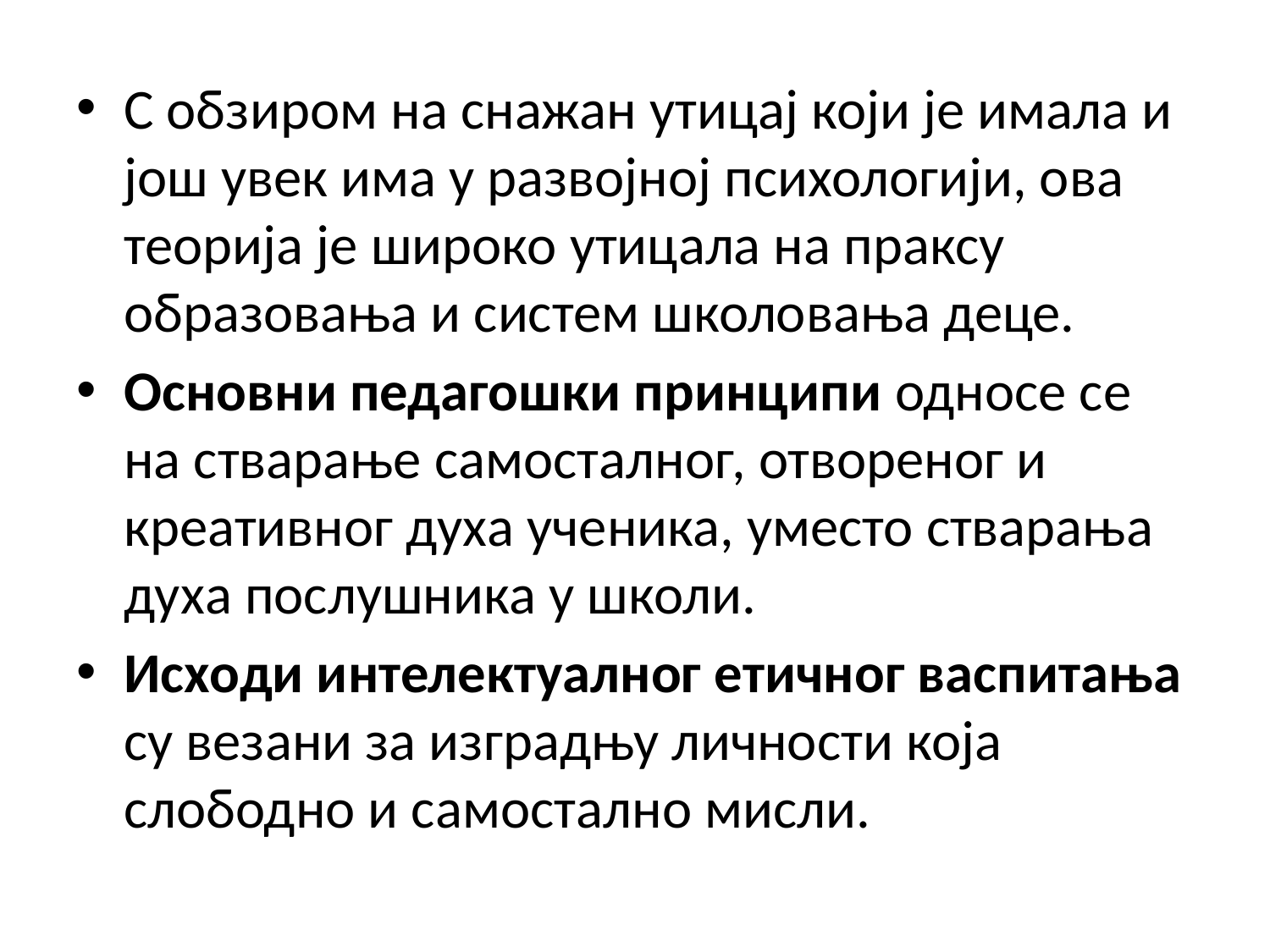

С обзиром на снажан утицај који је имала и још увек има у развојној психологији, ова теорија је широко утицала на праксу образовања и систем школовања деце.
Основни педагошки принципи односе се на стварање самосталног, отвореног и креативног духа ученика, уместо стварања духа послушника у школи.
Исходи интелектуалног етичног васпитања су везани за изградњу личности која слободно и самостално мисли.